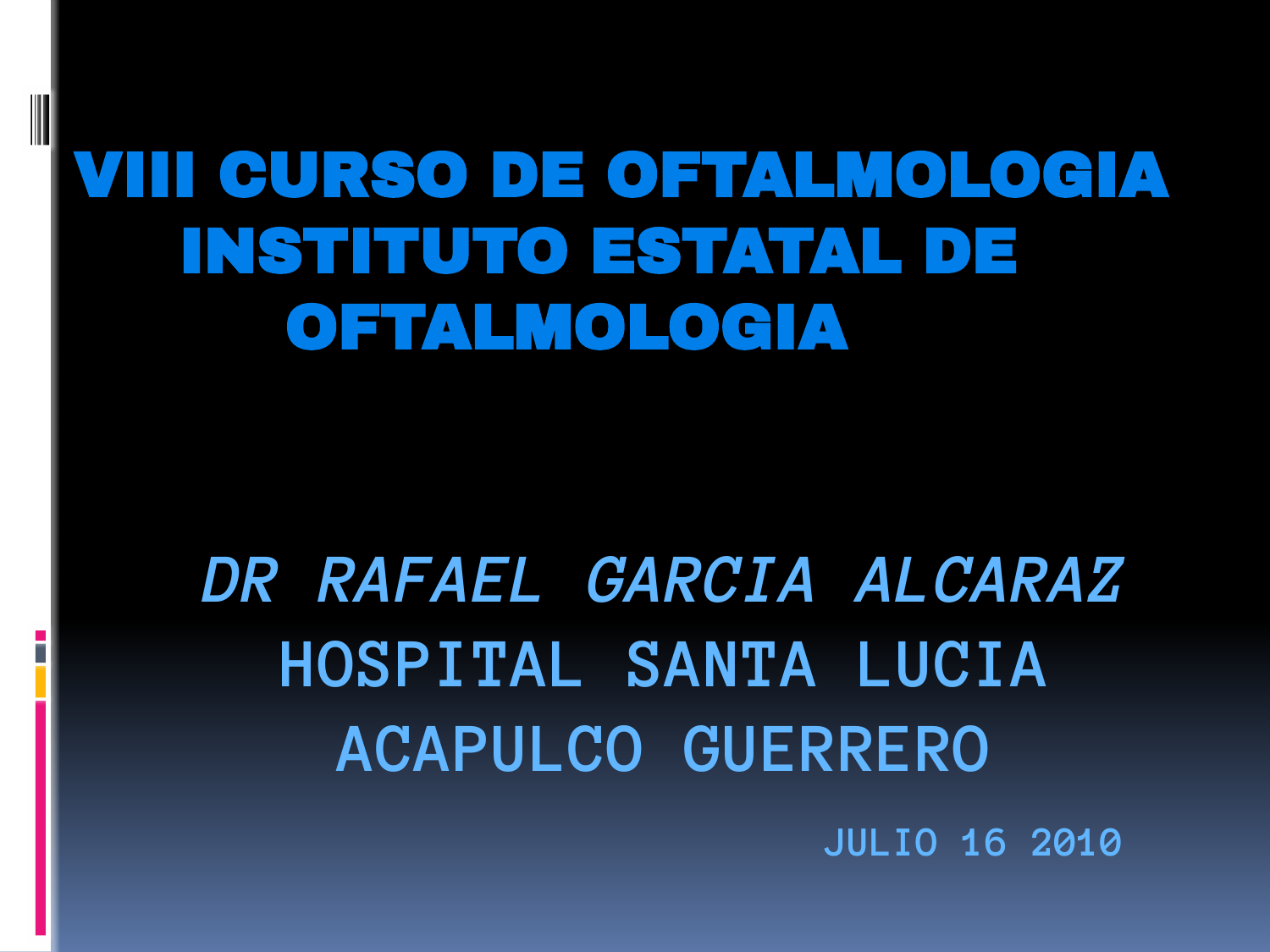

VIII CURSO DE OFTALMOLOGIA
     INSTITUTO ESTATAL DE
          OFTALMOLOGIA

# Dr rafael garcia alcaraz hospital santa lucia ACAPULCO GUERRERO JULIO 16 2010